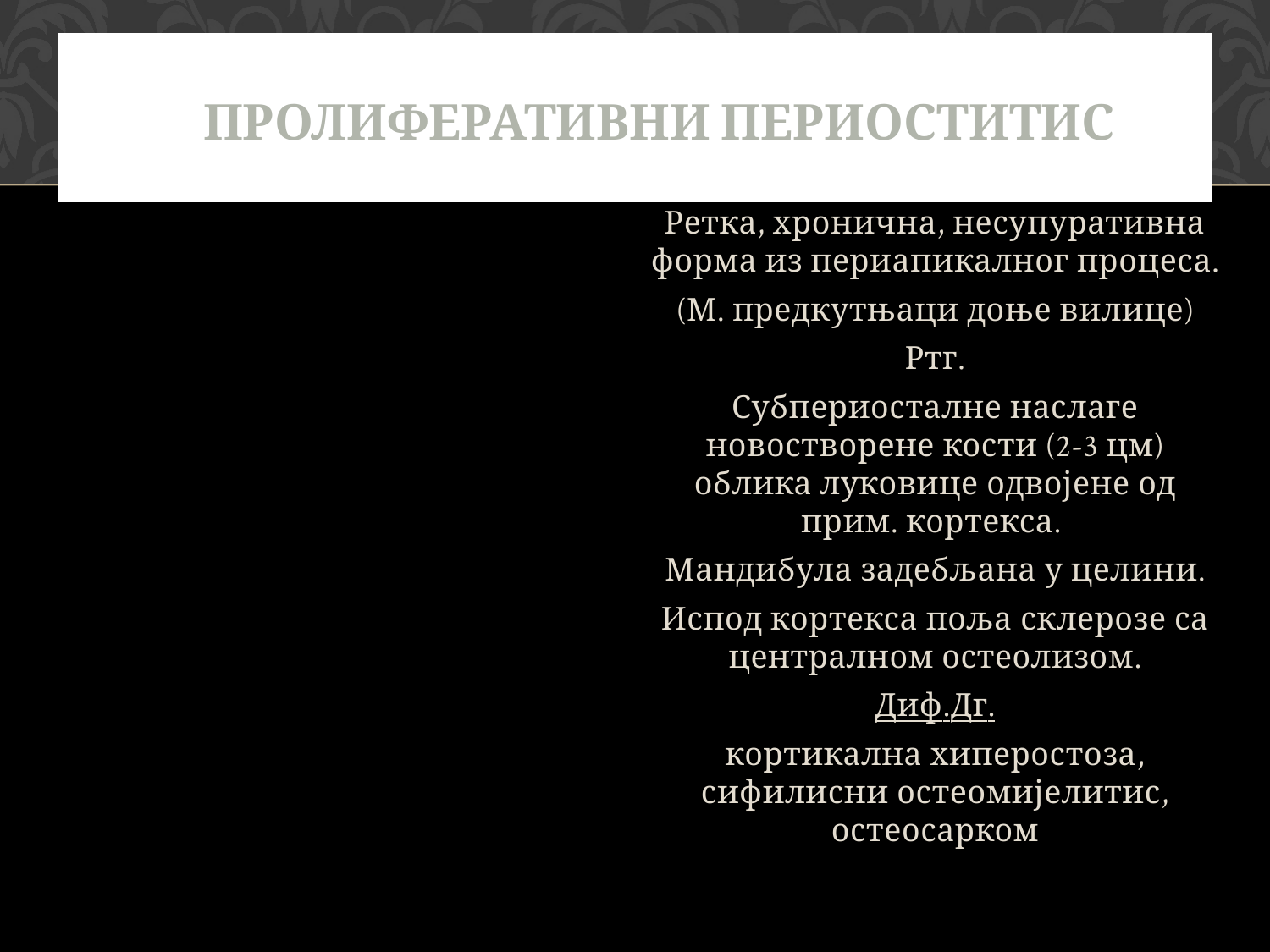

# Пролиферативни периоститис
Ретка, хронична, несупуративна форма из периапикалног процеса.
(М. предкутњаци доње вилице)
Ртг.
Субпериосталне наслаге новостворене кости (2-3 цм) облика луковице одвојене од прим. кортекса.
Мандибула задебљана у целини.
Испод кортекса поља склерозе са централном остеолизом.
Диф.Дг.
кортикална хиперостоза, сифилисни остеомијелитис, остеосарком